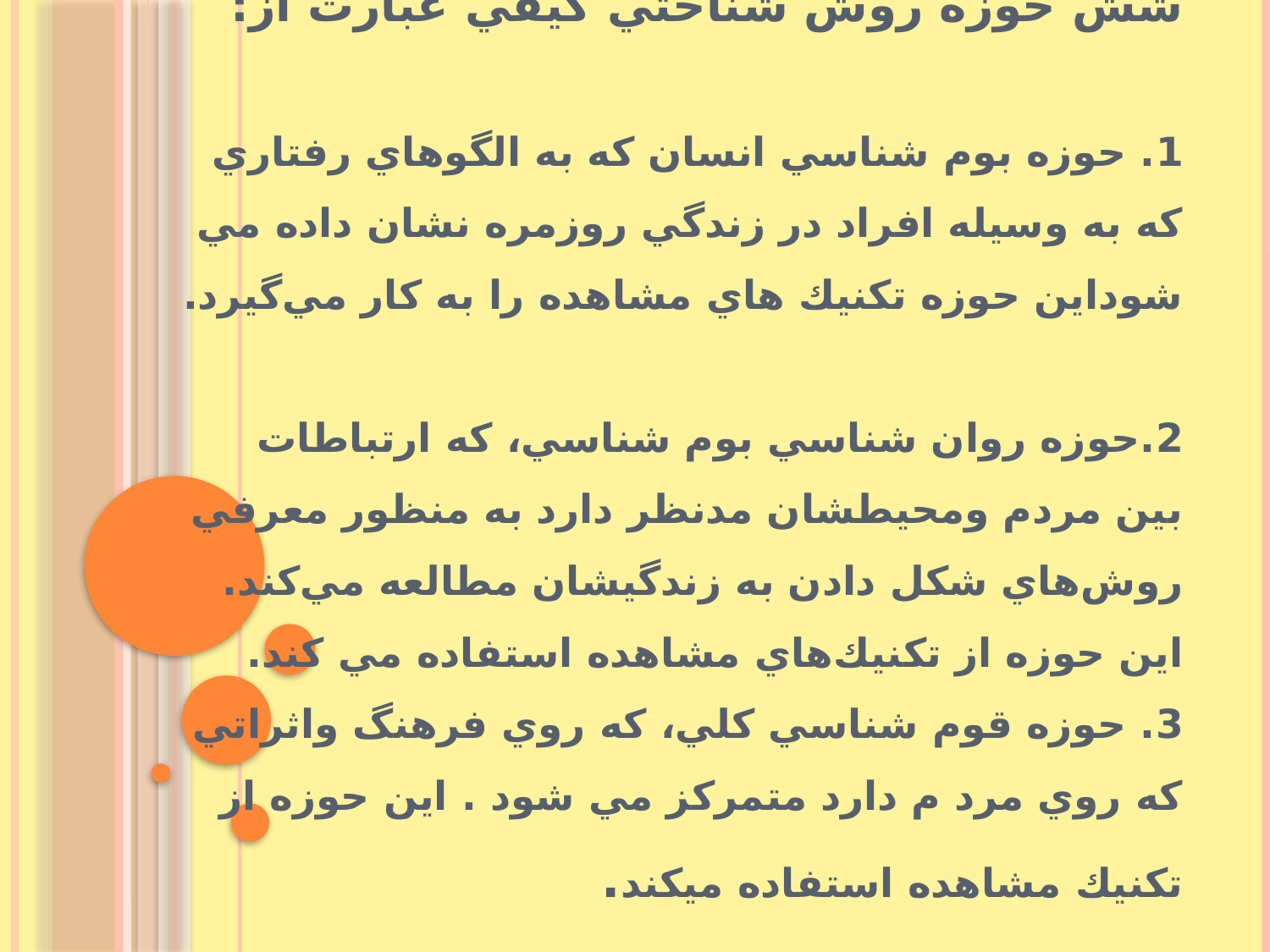

# شش حوزه روش شناختي كيفي عبارت از: 1. حوزه بوم شناسي انسان كه به الگوهاي رفتاري كه به وسيله افراد در زندگي روزمره نشان داده مي شوداين حوزه تكنيك هاي مشاهده را به كار مي‌گيرد. 2.حوزه روان شناسي بوم شناسي، كه ارتباطات بين مردم ومحيطشان مدنظر دارد به منظور معرفي روش‌هاي شكل دادن به زندگيشان مطالعه مي‌كند. اين حوزه از تكنيك‌هاي مشاهده استفاده مي كند. 3. حوزه قوم شناسي كلي، كه روي فرهنگ واثراتي كه روي مرد م دارد متمركز مي شود . اين حوزه از تكنيك مشاهده استفاده ميكند.